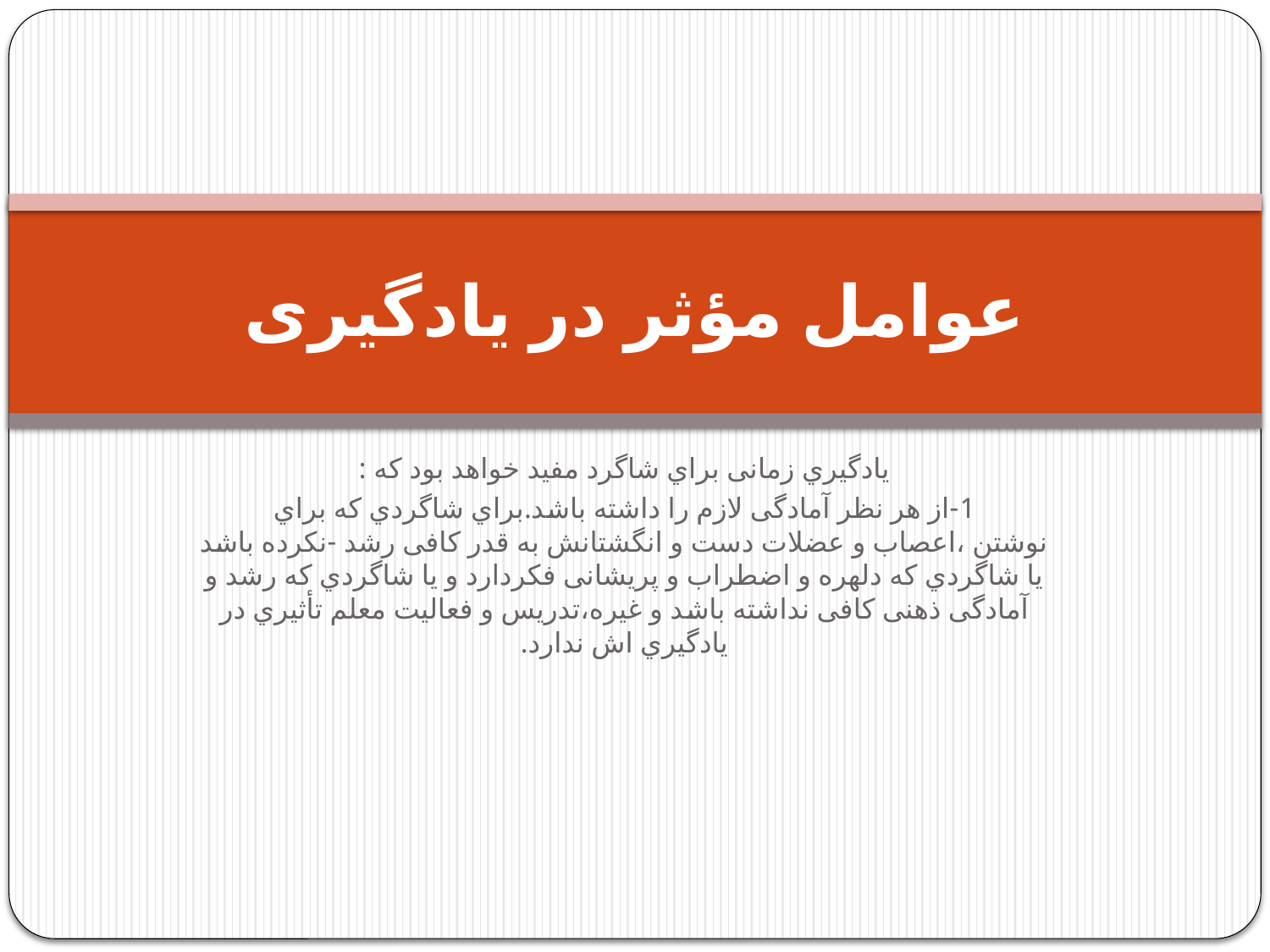

# عوامل مؤثر در یادگیری
یادگیري زمانی براي شاگرد مفید خواهد بود که :
1-از هر نظر آمادگی لازم را داشته باشد.براي شاگردي که براي نوشتن ،اعصاب و عضلات دست و انگشتانش به قدر کافی رشد -نکرده باشد یا شاگردي که دلهره و اضطراب و پریشانی فکردارد و یا شاگردي که رشد و آمادگی ذهنی کافی نداشته باشد و غیره،تدریس و فعالیت معلم تأثیري در یادگیري اش ندارد.